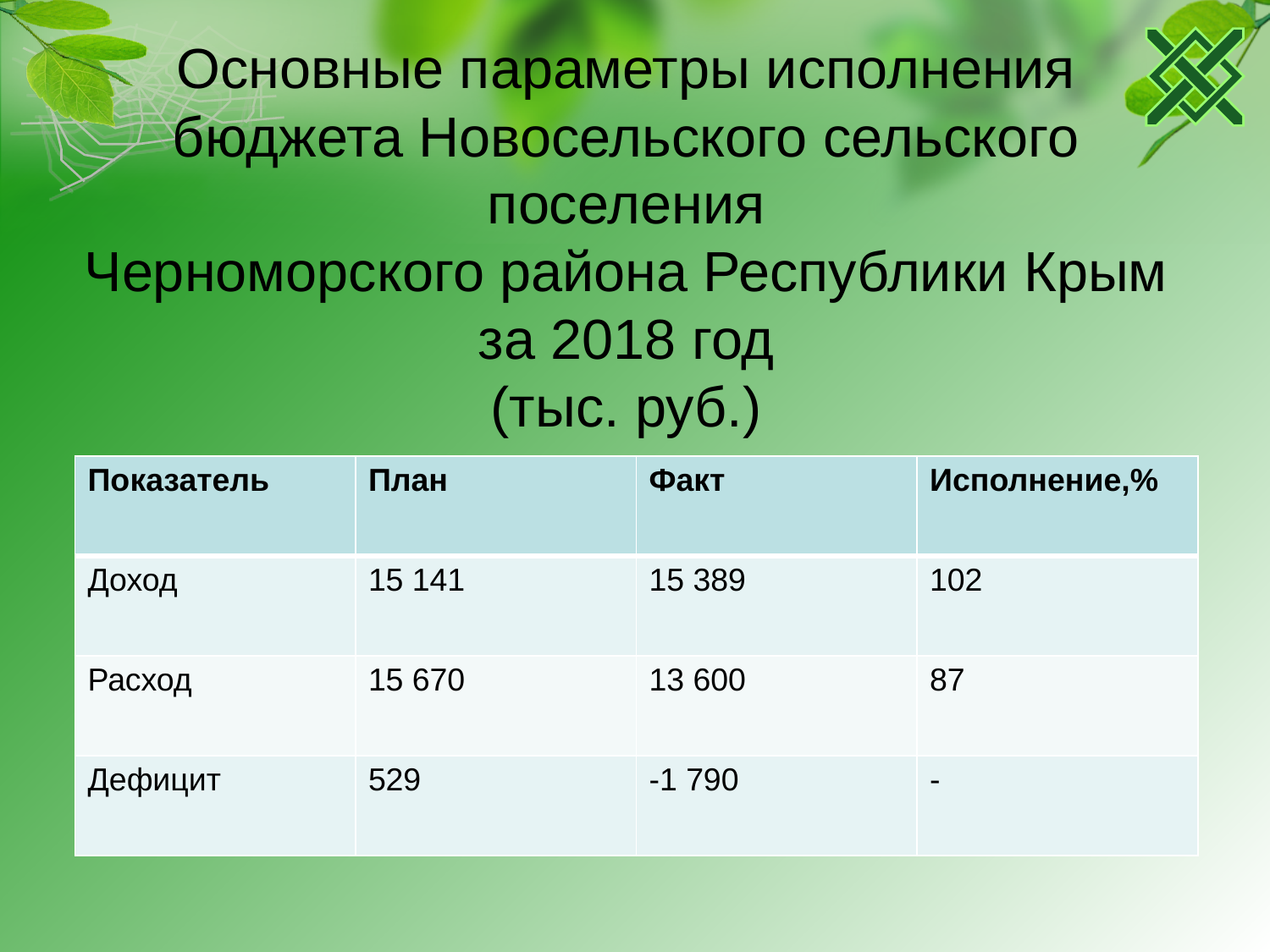

# Основные параметры исполнения бюджета Новосельского сельского поселения Черноморского района Республики Крым за 2018 год (тыс. руб.)
| Показатель | План | Факт | Исполнение,% |
| --- | --- | --- | --- |
| Доход | 15 141 | 15 389 | 102 |
| Расход | 15 670 | 13 600 | 87 |
| Дефицит | 529 | -1 790 | - |